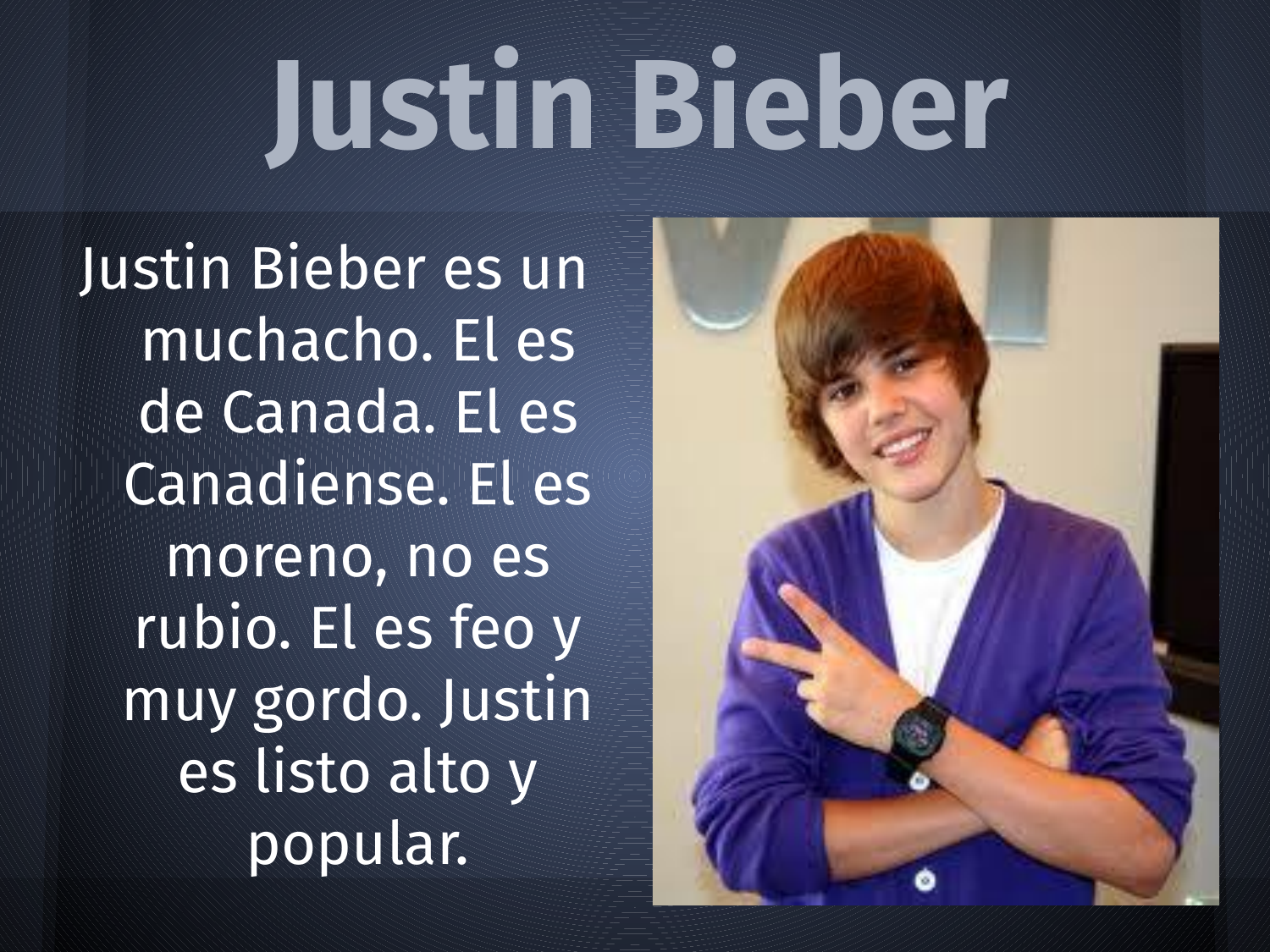

# Justin Bieber
Justin Bieber es un muchacho. El es de Canada. El es Canadiense. El es moreno, no es rubio. El es feo y muy gordo. Justin es listo alto y popular.